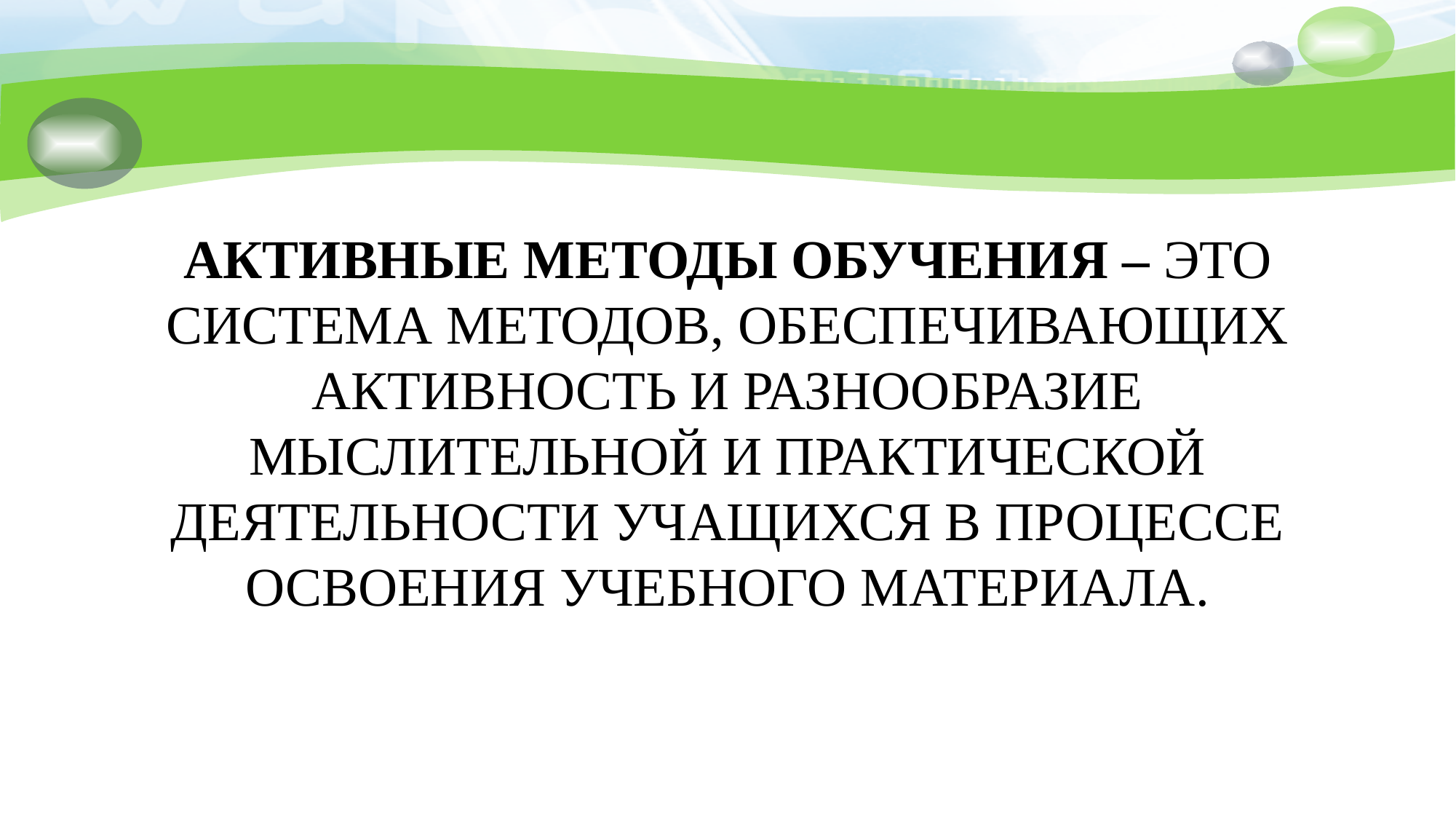

#
АКТИВНЫЕ МЕТОДЫ ОБУЧЕНИЯ – ЭТО СИСТЕМА МЕТОДОВ, ОБЕСПЕЧИВАЮЩИХ АКТИВНОСТЬ И РАЗНООБРАЗИЕ МЫСЛИТЕЛЬНОЙ И ПРАКТИЧЕСКОЙ ДЕЯТЕЛЬНОСТИ УЧАЩИХСЯ В ПРОЦЕССЕ ОСВОЕНИЯ УЧЕБНОГО МАТЕРИАЛА.